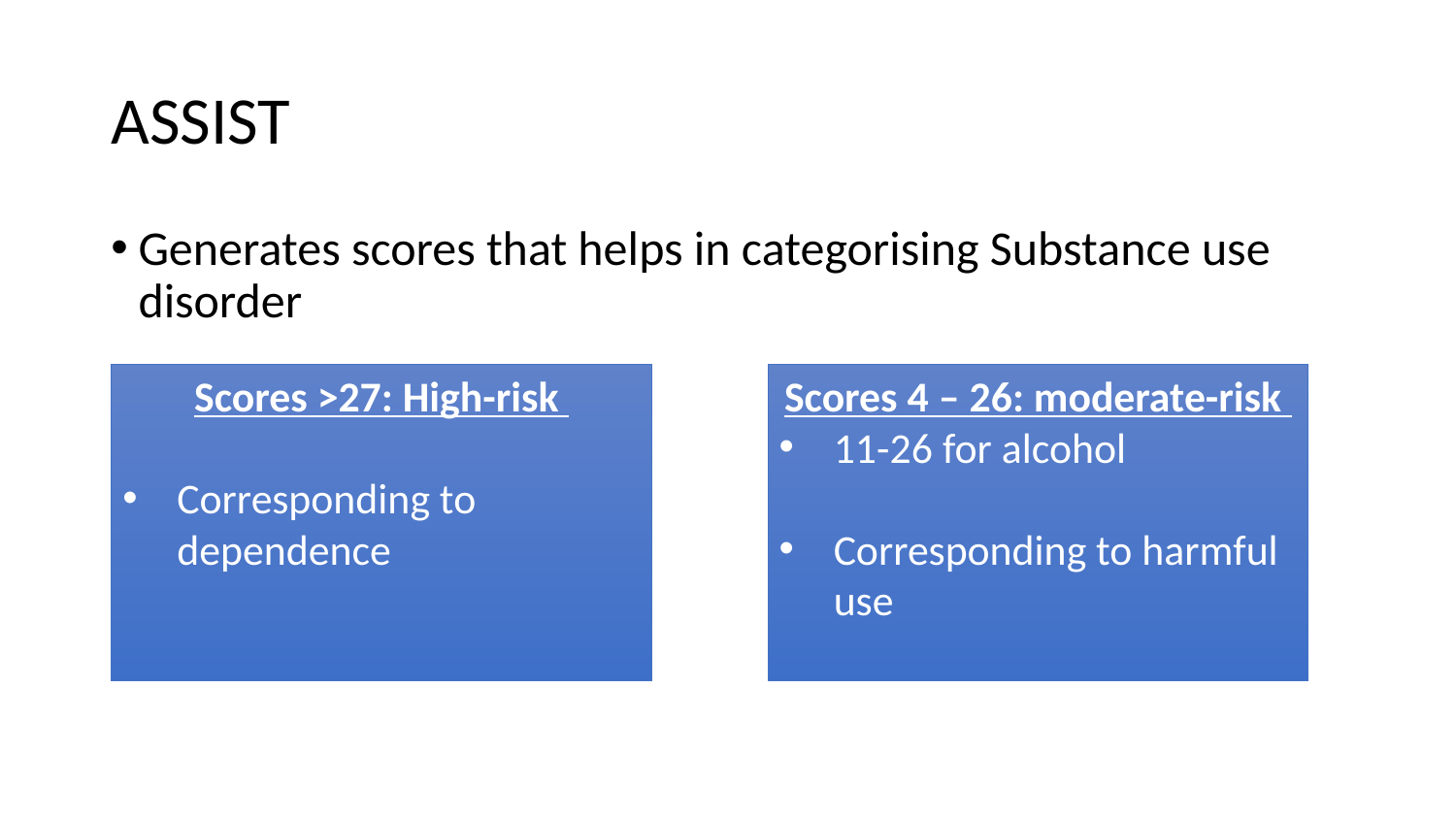

# ASSIST
Generates scores that helps in categorising Substance use disorder

Scores >27: High-risk

Corresponding to dependence

Scores 4 – 26: moderate-risk
11-26 for alcohol

Corresponding to harmful use